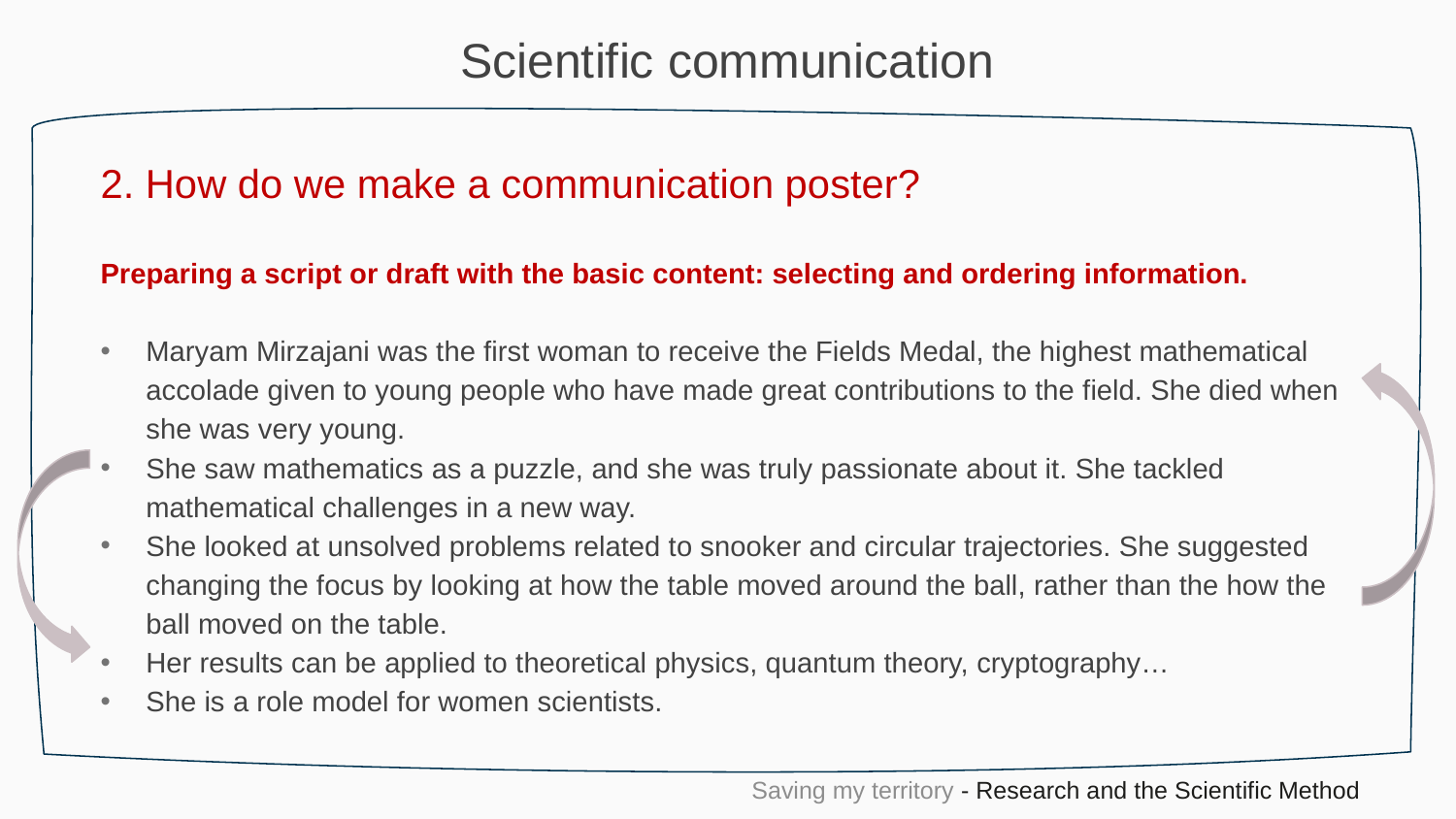

Scientific communication

2. How do we make a communication poster?

Preparing a script or draft with the basic content: selecting and ordering information.

Maryam Mirzajani was the first woman to receive the Fields Medal, the highest mathematical accolade given to young people who have made great contributions to the field. She died when she was very young.
She saw mathematics as a puzzle, and she was truly passionate about it. She tackled mathematical challenges in a new way.
She looked at unsolved problems related to snooker and circular trajectories. She suggested changing the focus by looking at how the table moved around the ball, rather than the how the ball moved on the table.
Her results can be applied to theoretical physics, quantum theory, cryptography…
She is a role model for women scientists.

Saving my territory - Research and the Scientific Method